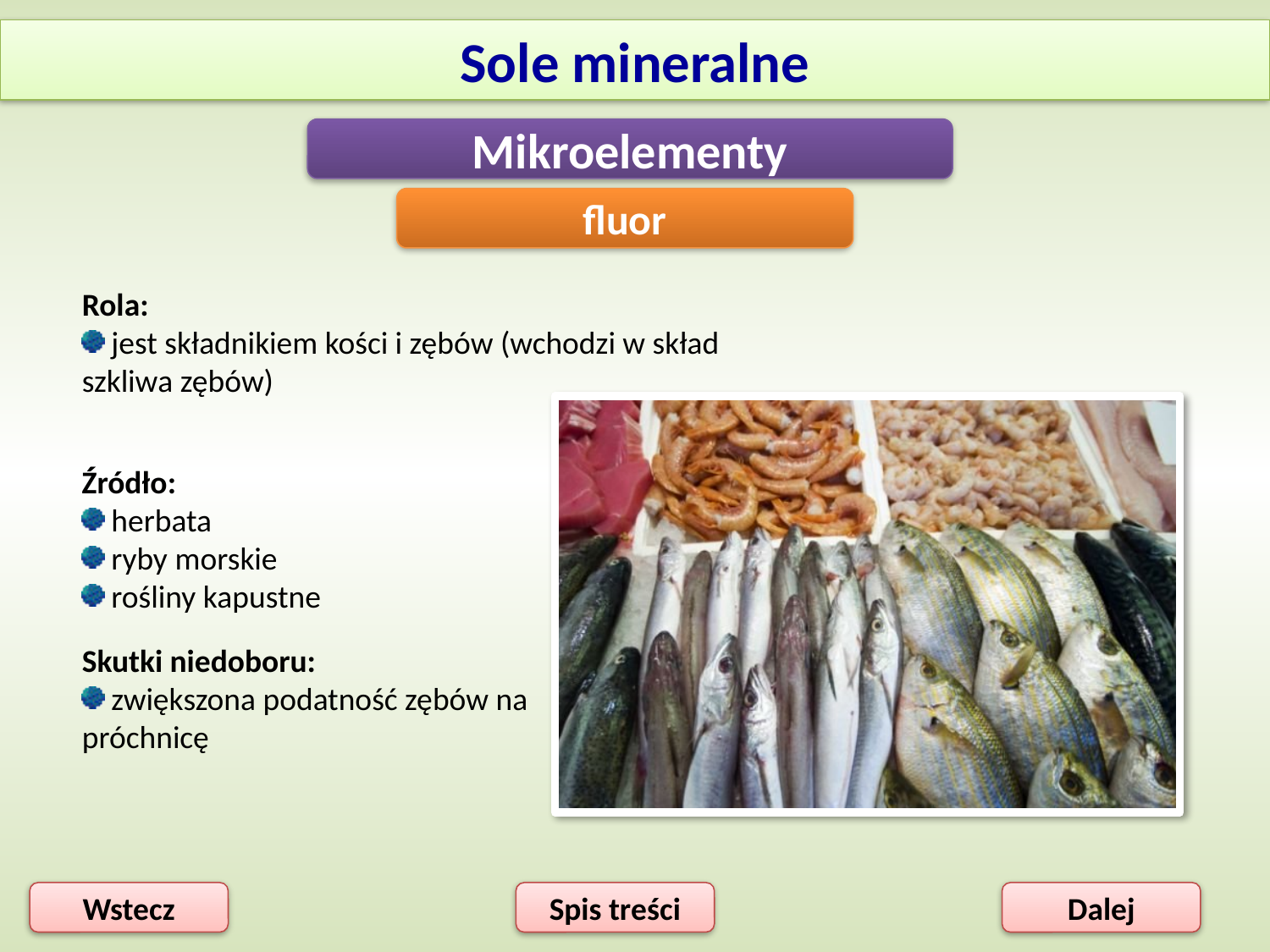

Sole mineralne
Mikroelementy
fluor
Rola:
 jest składnikiem kości i zębów (wchodzi w skład szkliwa zębów)

Źródło:
 herbata
 ryby morskie
 rośliny kapustne
Skutki niedoboru:
 zwiększona podatność zębów na
próchnicę
Wstecz
Spis treści
Dalej